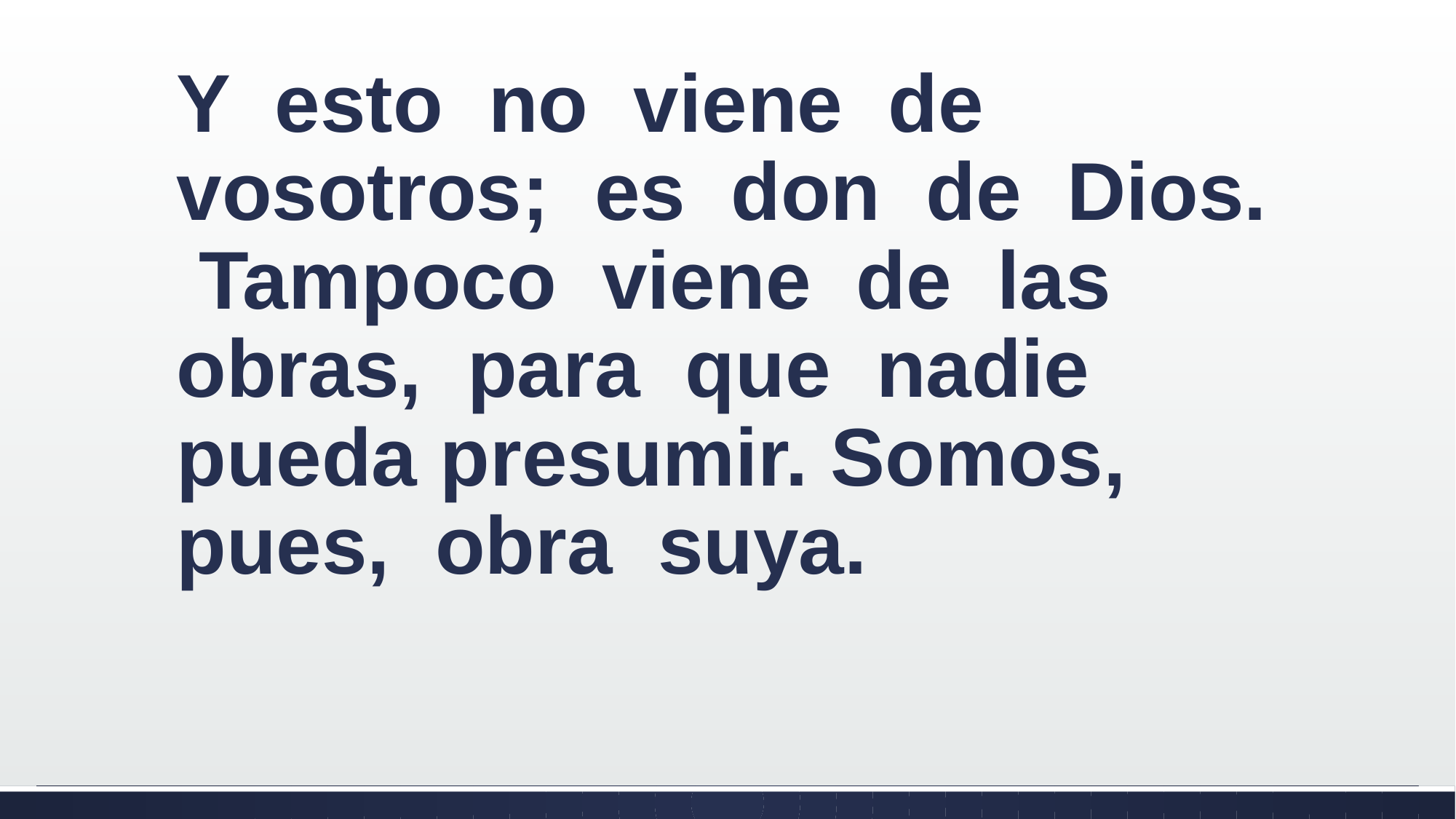

#
Y  esto  no  viene  de  vosotros;  es  don  de  Dios.  Tampoco  viene  de  las  obras,  para  que  nadie  pueda presumir. Somos,  pues,  obra  suya.